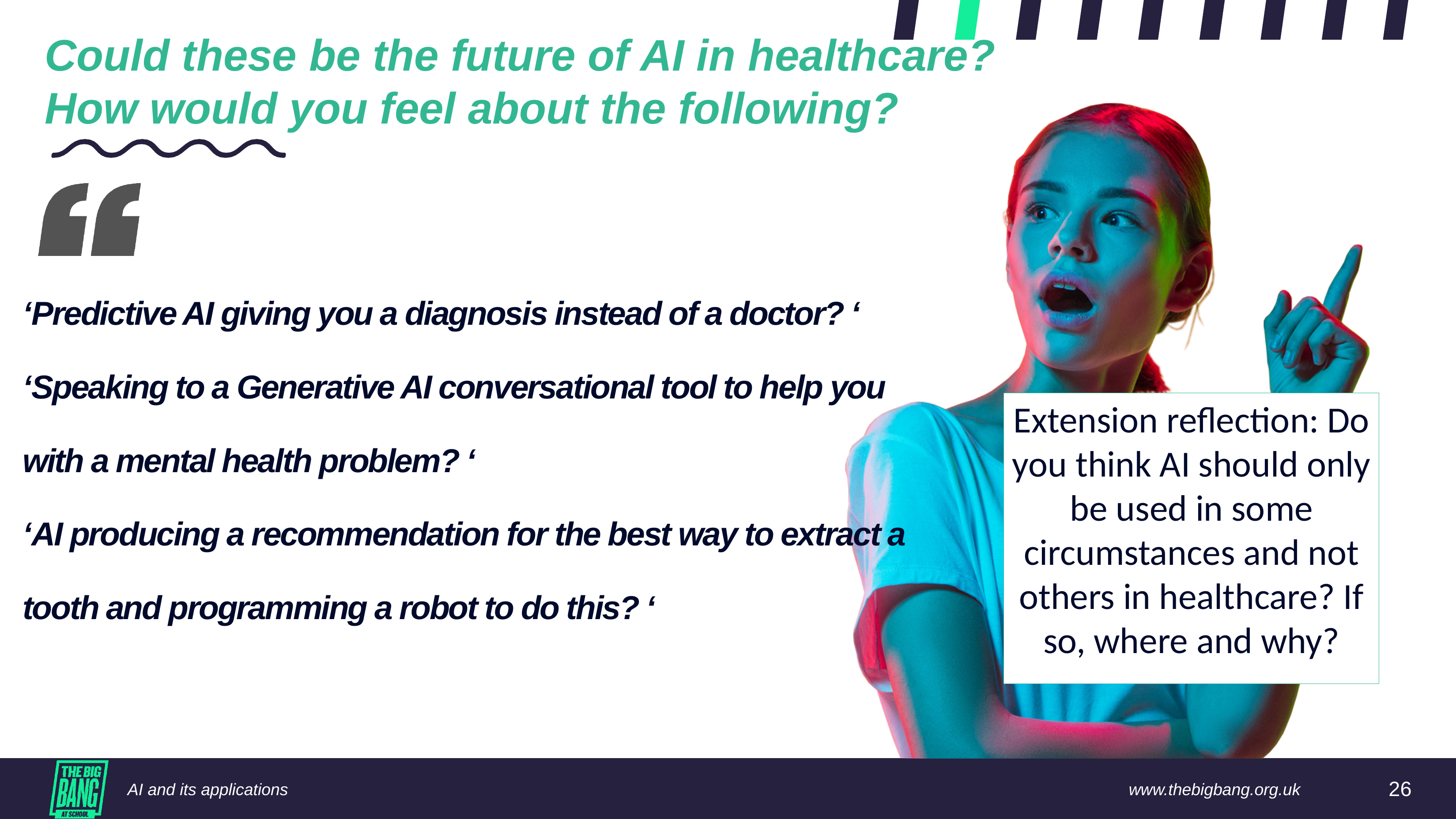

Could these be the future of AI in healthcare?
How would you feel about the following?
‘Predictive AI giving you a diagnosis instead of a doctor? ‘
‘Speaking to a Generative AI conversational tool to help you with a mental health problem? ‘
‘AI producing a recommendation for the best way to extract a tooth and programming a robot to do this? ‘

Extension reflection: Do you think AI should only be used in some circumstances and not others in healthcare? If so, where and why?